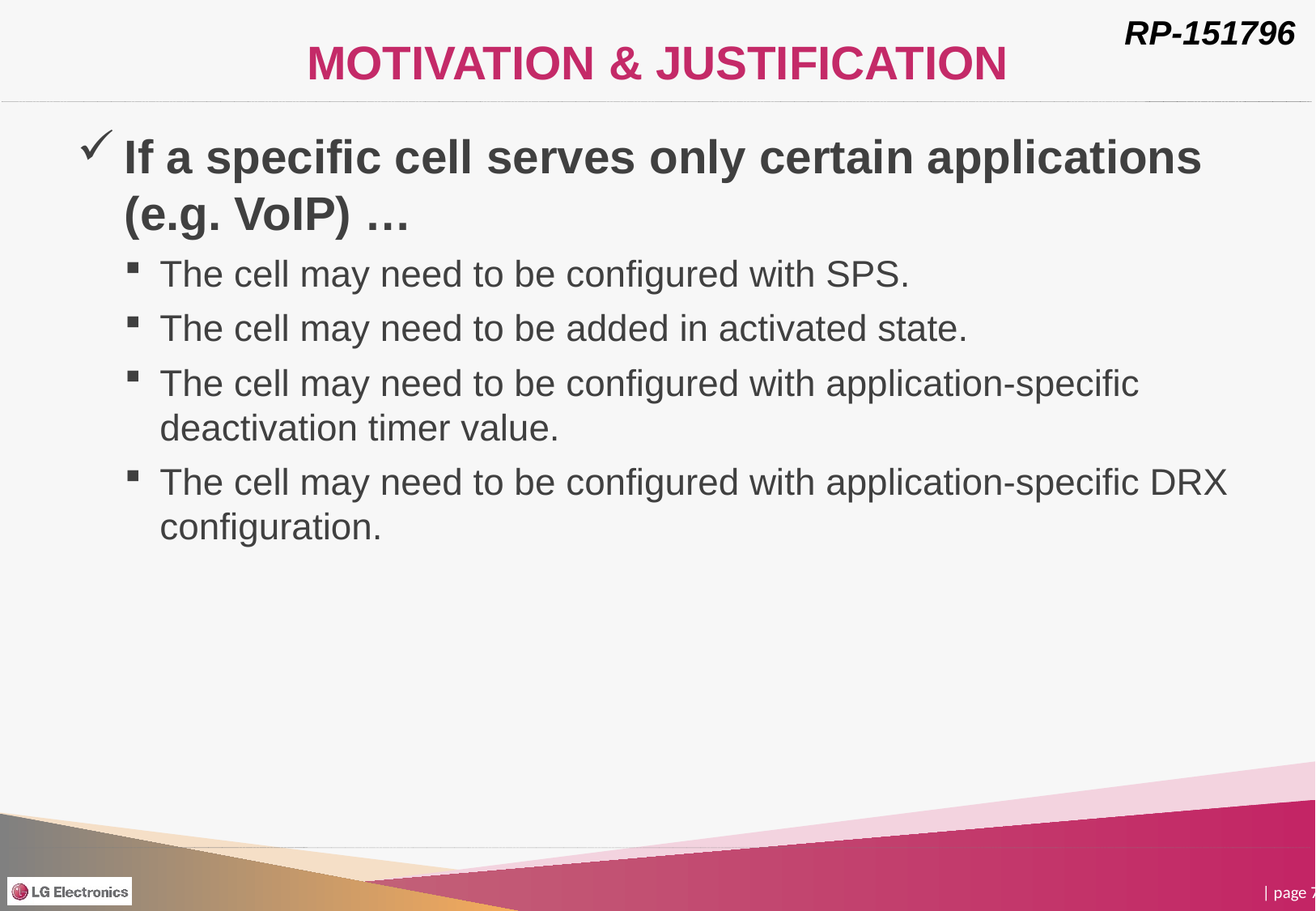

# MOTIVATION & JUSTIFICATION
If a specific cell serves only certain applications (e.g. VoIP) …
The cell may need to be configured with SPS.
The cell may need to be added in activated state.
The cell may need to be configured with application-specific deactivation timer value.
The cell may need to be configured with application-specific DRX configuration.